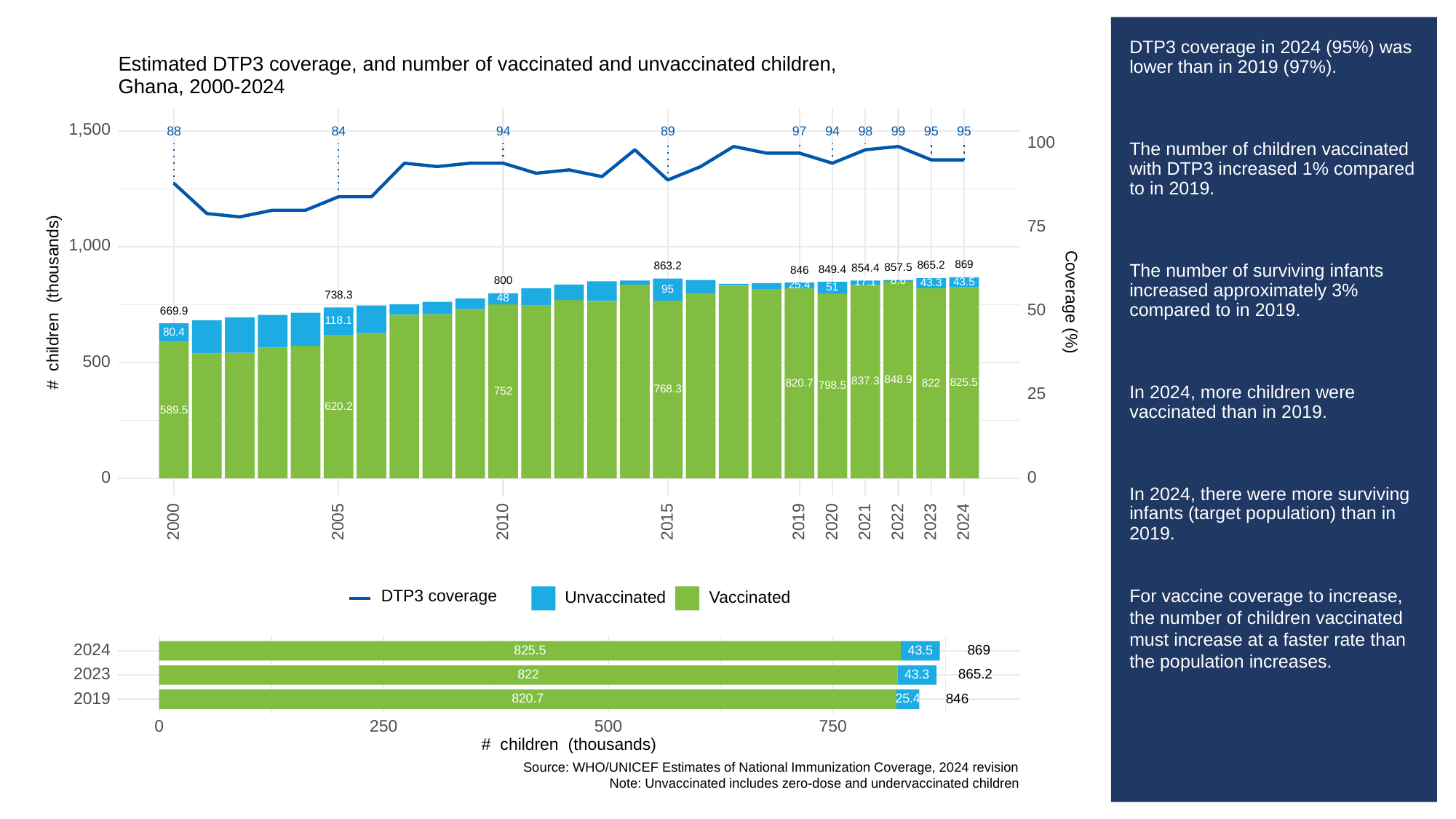

# DTP3 coverage in 2024 (95%) was lower than in 2019 (97%).

The number of children vaccinated with DTP3 increased 1% compared to in 2019.

The number of surviving infants increased approximately 3% compared to in 2019.

In 2024, more children were vaccinated than in 2019.

In 2024, there were more surviving infants (target population) than in 2019.

For vaccine coverage to increase, the number of children vaccinated must increase at a faster rate than the population increases.

Estimated DTP3 coverage, and number of vaccinated and unvaccinated children,
Ghana, 2000-2024

1,500
88
84
94
89
97
94
98
99
95
95

100

75
1,000

869
865.2
863.2
857.5
854.4
849.4
846
8.6
800

43.5

17.1

43.3

25.4

51

95

738.3

#  children  (thousands)
Coverage (%)
48

50

669.9

118.1

80.4

500

848.9
837.3
825.5
822
820.7
798.5
768.3
752
25
620.2
589.5

0
0

2023
2000
2005
2010
2015
2019
2020
2021
2022
2024

DTP3 coverage
Unvaccinated
Vaccinated

2024
869
43.5
825.5

2023
865.2
43.3
822

2019
846
820.7
25.4

0
250
500
750
#  children  (thousands)
Source: WHO/UNICEF Estimates of National Immunization Coverage, 2024 revision
Note: Unvaccinated includes zero-dose and undervaccinated children